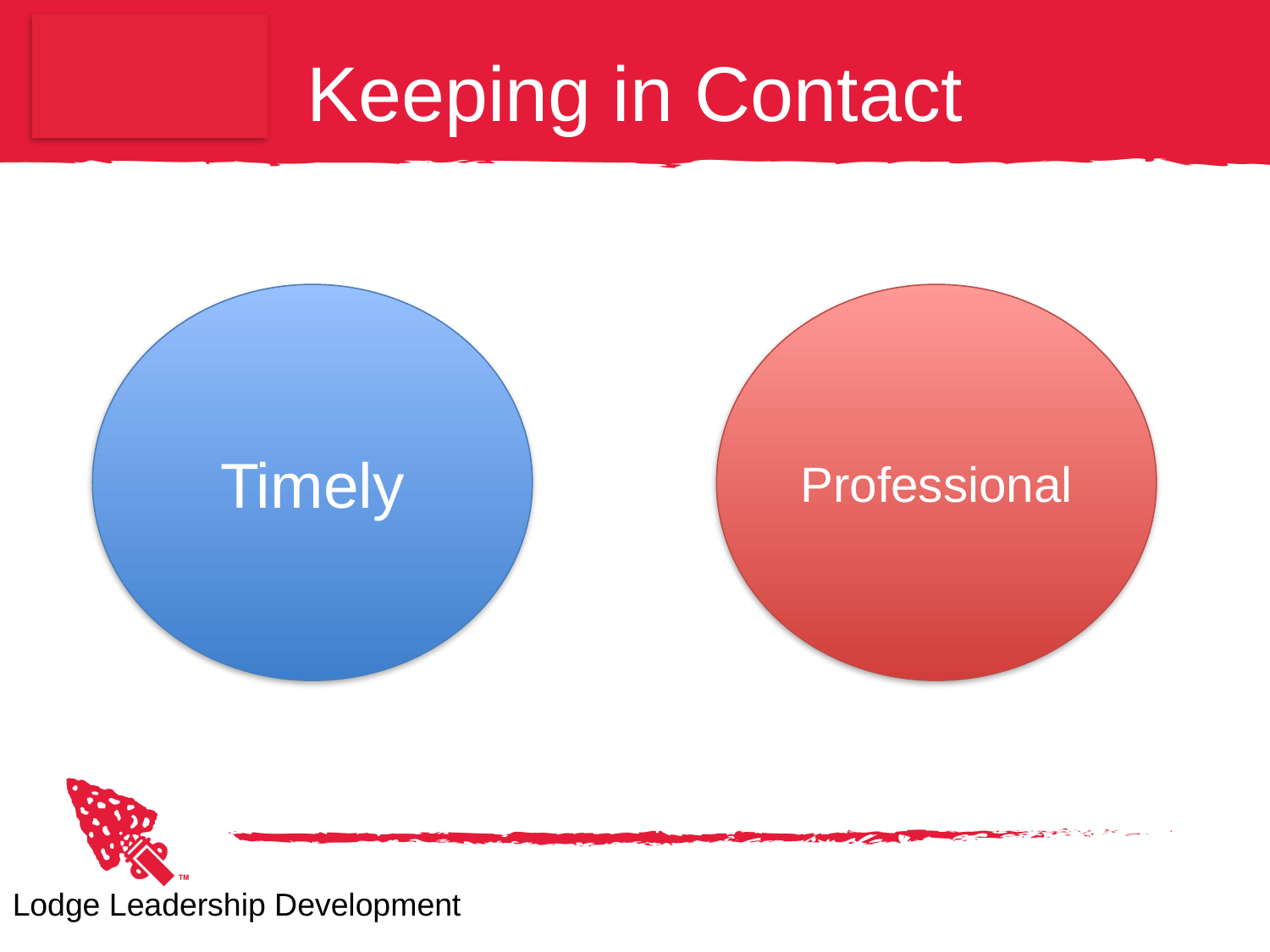

# Keeping in Contact
Timely
Professional
Lodge Leadership Development